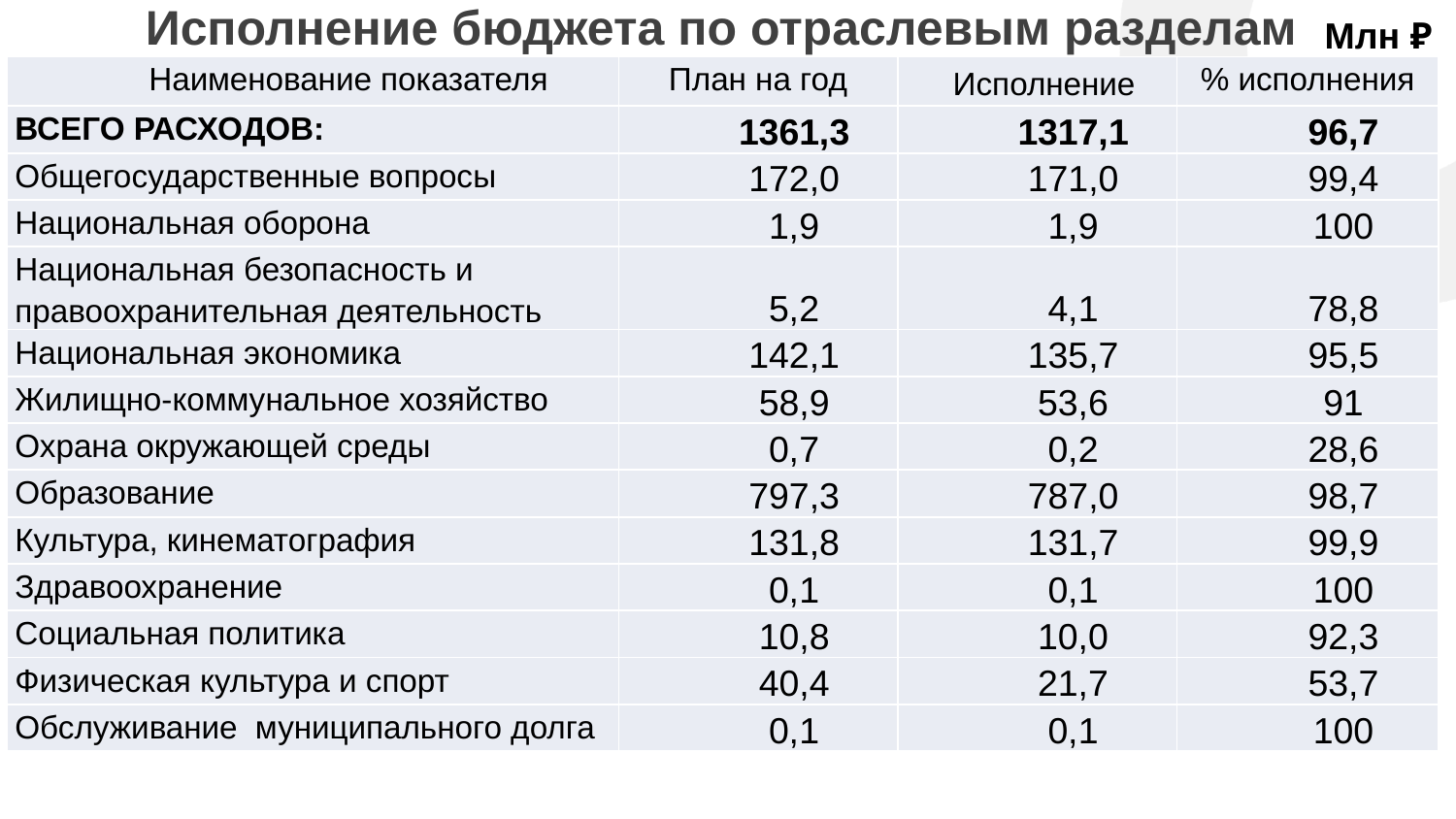

# Исполнение бюджета по отраслевым разделам
Млн ₽
| Наименование показателя | План на год | Исполнение | % исполнения |
| --- | --- | --- | --- |
| ВСЕГО РАСХОДОВ: | 1361,3 | 1317,1 | 96,7 |
| Общегосударственные вопросы | 172,0 | 171,0 | 99,4 |
| Национальная оборона | 1,9 | 1,9 | 100 |
| Национальная безопасность и правоохранительная деятельность | 5,2 | 4,1 | 78,8 |
| Национальная экономика | 142,1 | 135,7 | 95,5 |
| Жилищно-коммунальное хозяйство | 58,9 | 53,6 | 91 |
| Охрана окружающей среды | 0,7 | 0,2 | 28,6 |
| Образование | 797,3 | 787,0 | 98,7 |
| Культура, кинематография | 131,8 | 131,7 | 99,9 |
| Здравоохранение | 0,1 | 0,1 | 100 |
| Социальная политика | 10,8 | 10,0 | 92,3 |
| Физическая культура и спорт | 40,4 | 21,7 | 53,7 |
| Обслуживание муниципального долга | 0,1 | 0,1 | 100 |